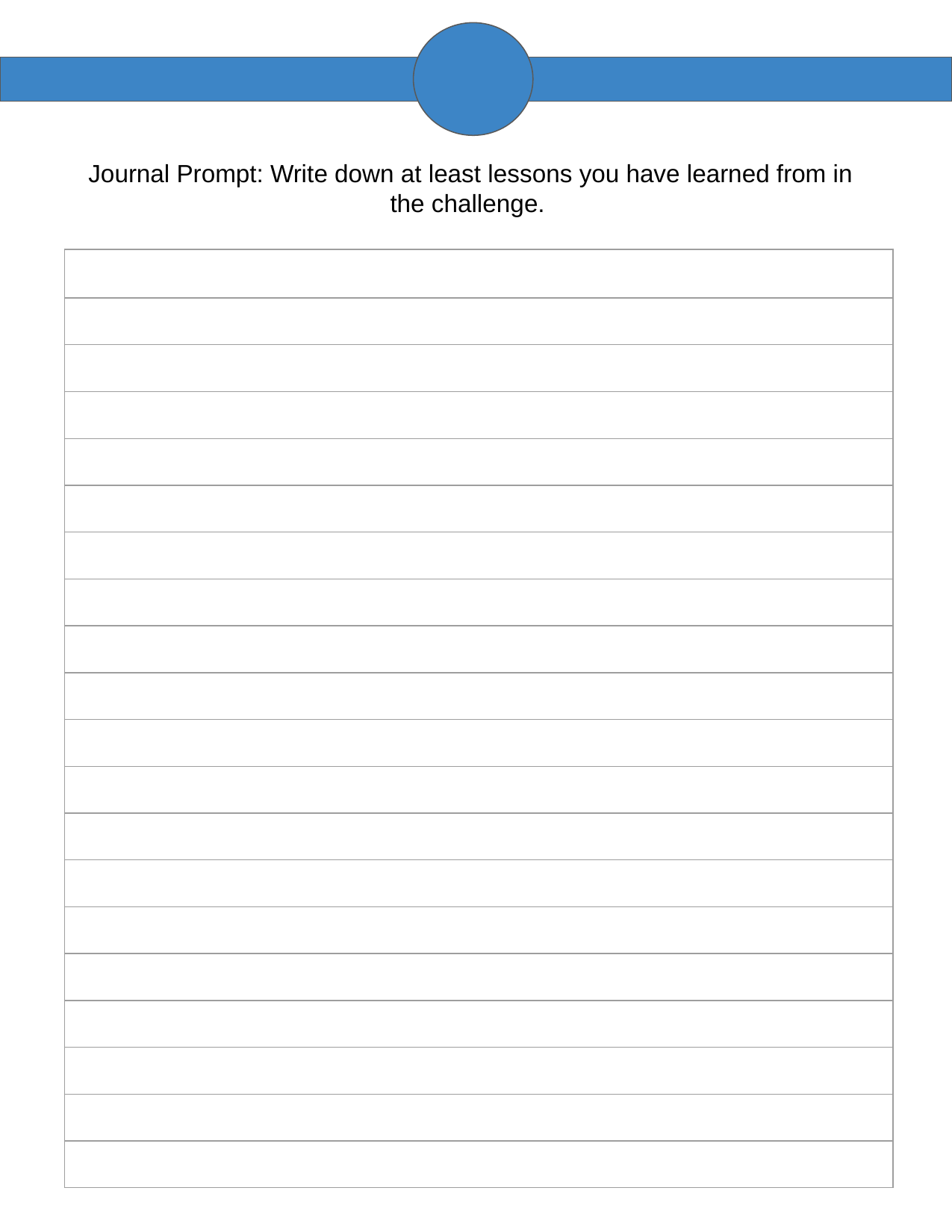

Journal Prompt: Write down at least lessons you have learned from in the challenge.
|  |
| --- |
|  |
|  |
|  |
|  |
|  |
|  |
|  |
|  |
|  |
|  |
|  |
|  |
|  |
|  |
|  |
|  |
|  |
|  |
|  |